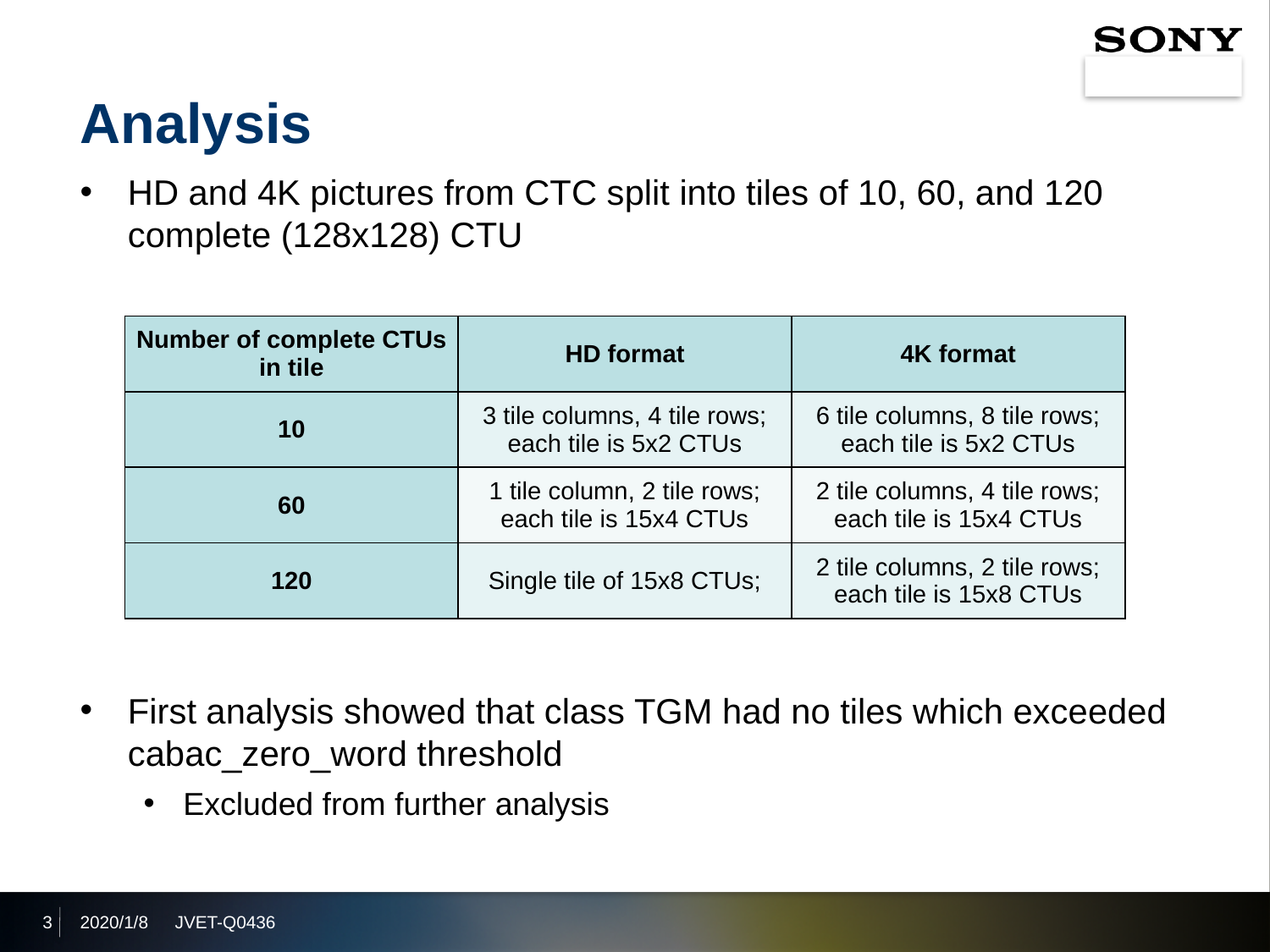

# Analysis
HD and 4K pictures from CTC split into tiles of 10, 60, and 120 complete (128x128) CTU

First analysis showed that class TGM had no tiles which exceeded cabac_zero_word threshold
Excluded from further analysis
| Number of complete CTUs in tile | HD format | 4K format |
| --- | --- | --- |
| 10 | 3 tile columns, 4 tile rows; each tile is 5x2 CTUs | 6 tile columns, 8 tile rows; each tile is 5x2 CTUs |
| 60 | 1 tile column, 2 tile rows; each tile is 15x4 CTUs | 2 tile columns, 4 tile rows; each tile is 15x4 CTUs |
| 120 | Single tile of 15x8 CTUs; | 2 tile columns, 2 tile rows; each tile is 15x8 CTUs |
3
2020/1/8
JVET-Q0436